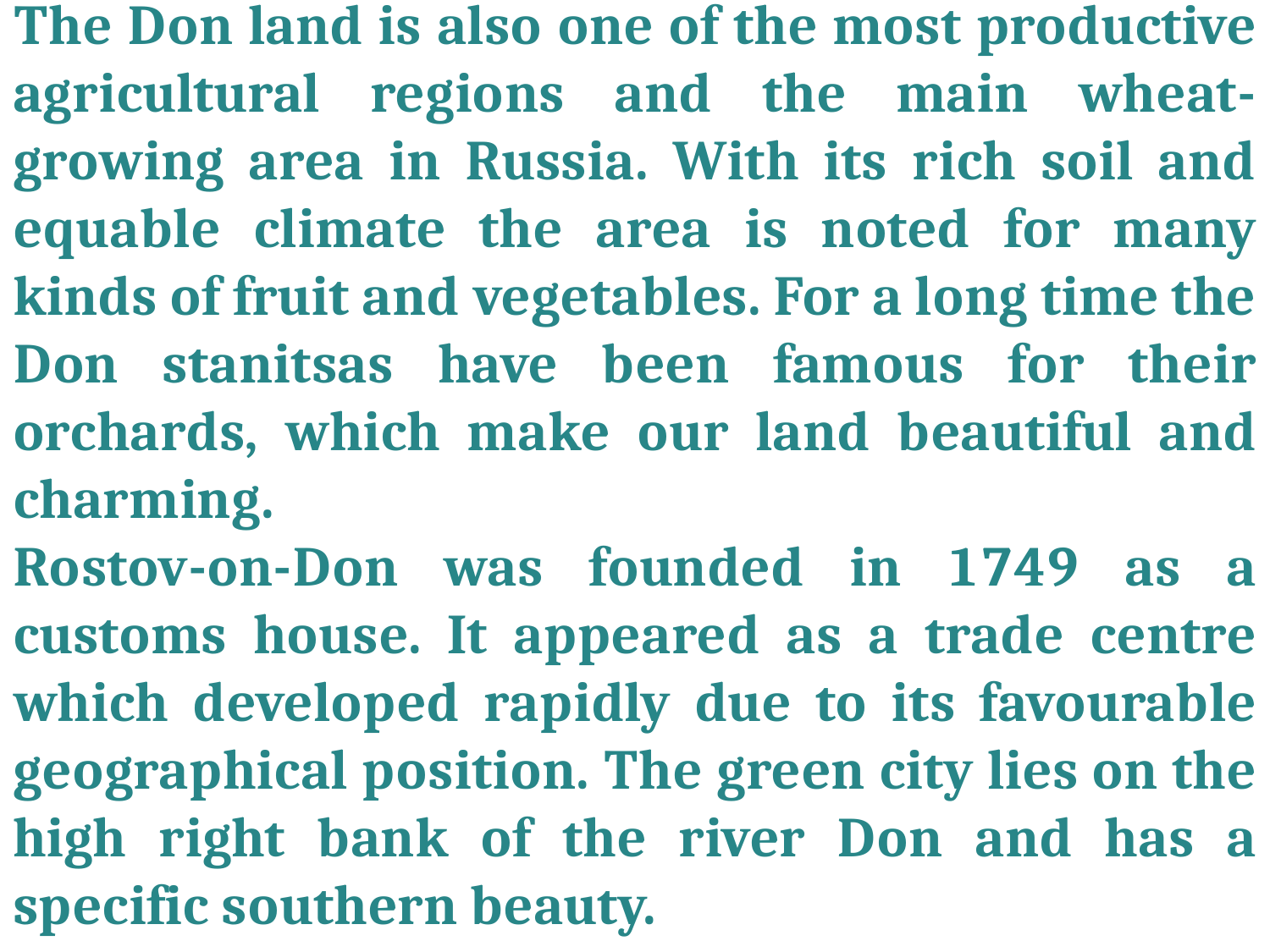

The Don land is also one of the most productive agricultural regions and the main wheat-growing area in Russia. With its rich soil and equable climate the area is noted for many kinds of fruit and vegetables. For a long time the Don stanitsas have been famous for their orchards, which make our land beautiful and charming.
Rostov-on-Don was founded in 1749 as a customs house. It appeared as a trade centre which developed rapidly due to its favourable geographical position. The green city lies on the high right bank of the river Don and has a specific southern beauty.